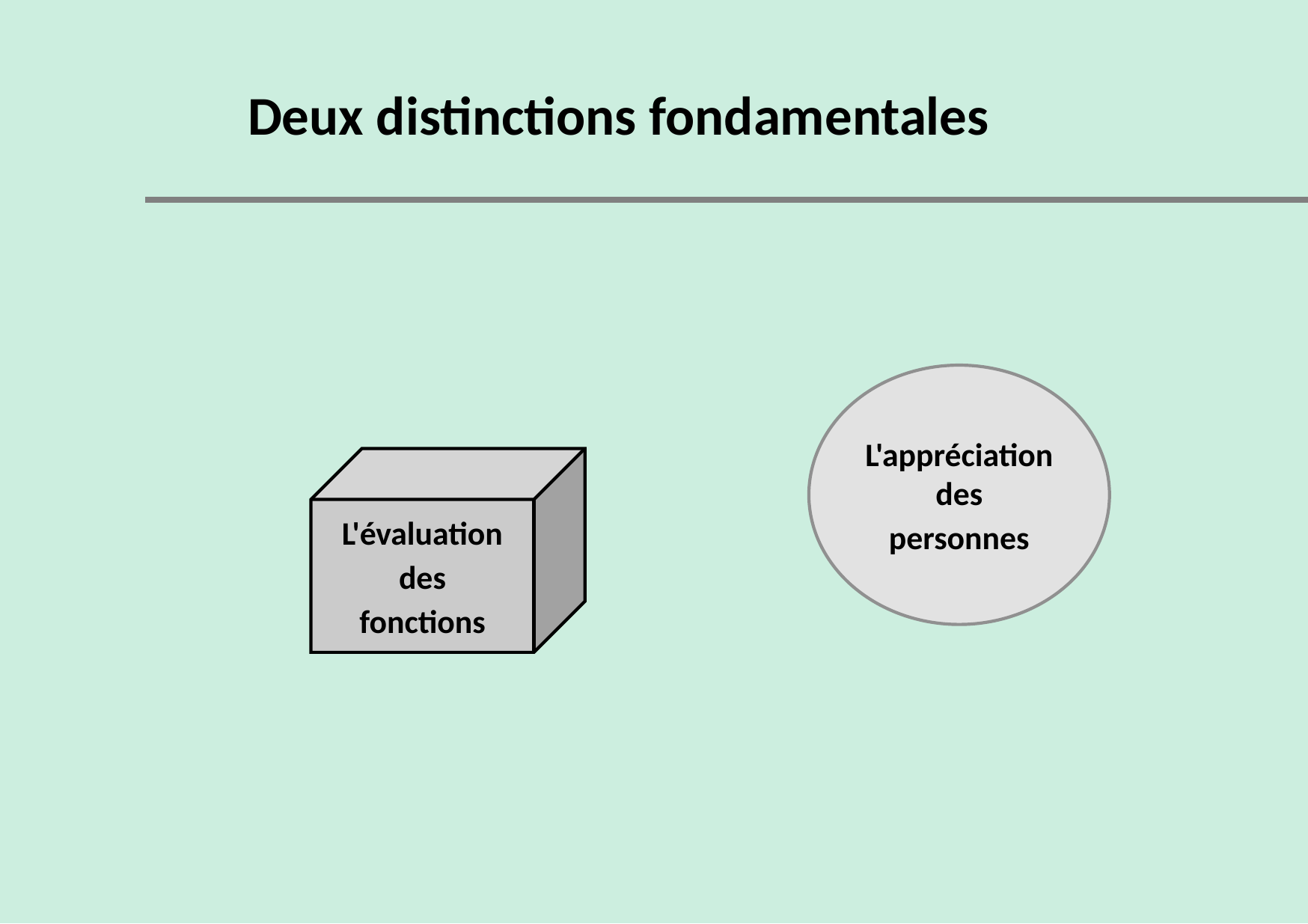

Deux distinctions fondamentales

L'appréciation des
personnes
L'évaluation
des
fonctions